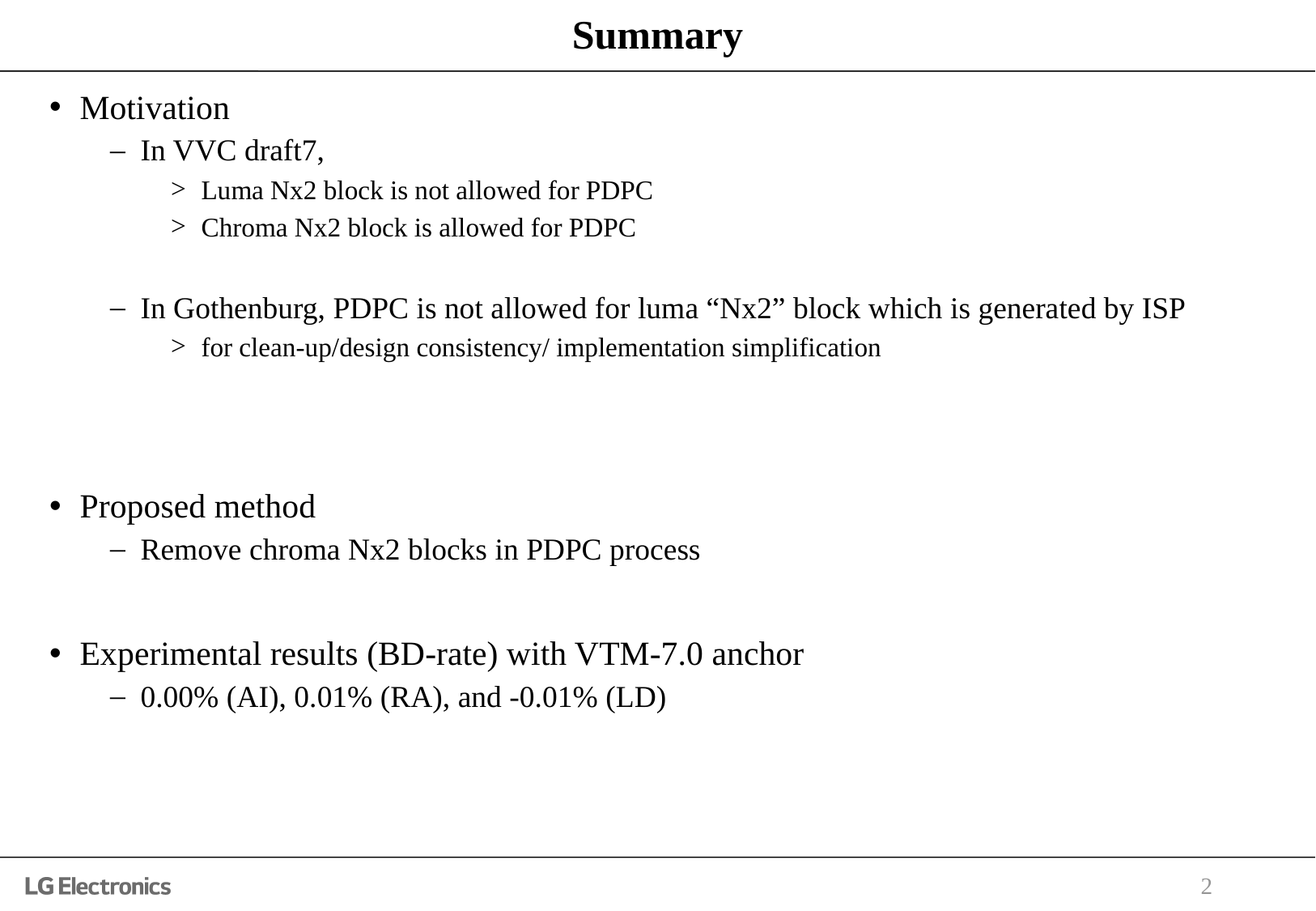

# Summary
Motivation
In VVC draft7,
Luma Nx2 block is not allowed for PDPC
Chroma Nx2 block is allowed for PDPC

In Gothenburg, PDPC is not allowed for luma “Nx2” block which is generated by ISP
for clean-up/design consistency/ implementation simplification

Proposed method
Remove chroma Nx2 blocks in PDPC process

Experimental results (BD-rate) with VTM-7.0 anchor
0.00% (AI), 0.01% (RA), and -0.01% (LD)

2